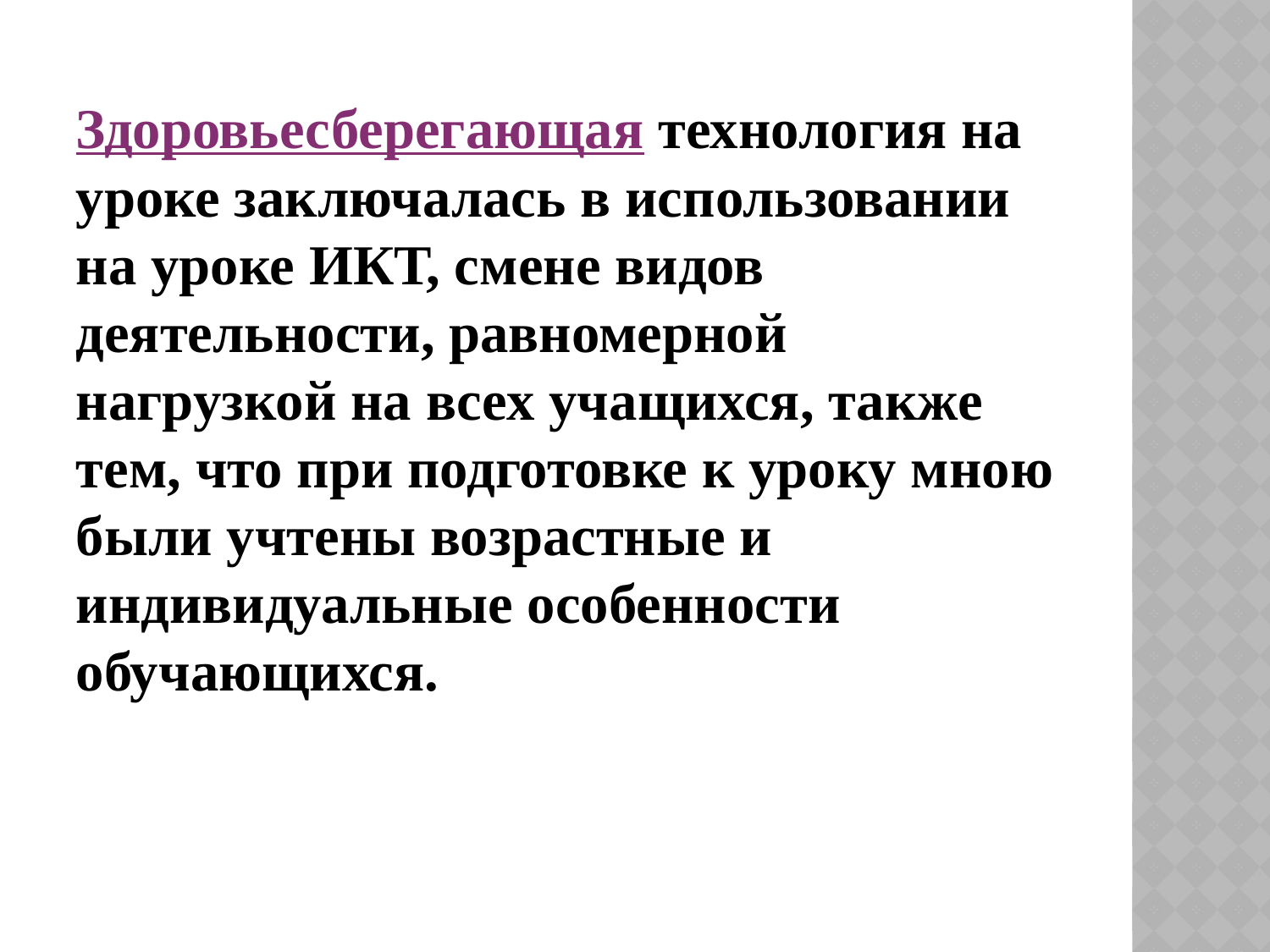

Здоровьесберегающая технология на уроке заключалась в использовании на уроке ИКТ, смене видов деятельности, равномерной нагрузкой на всех учащихся, также тем, что при подготовке к уроку мною были учтены возрастные и индивидуальные особенности обучающихся.